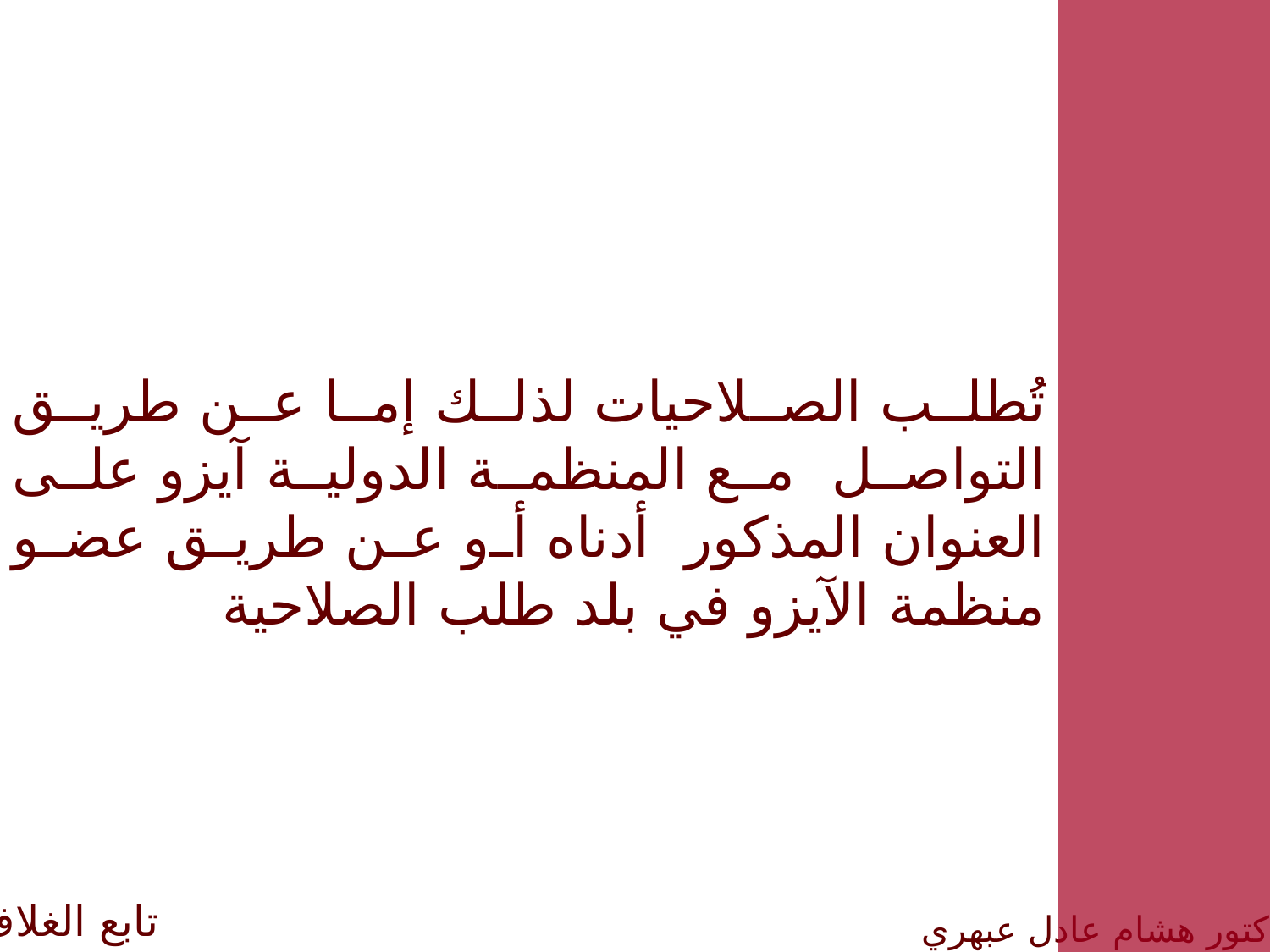

تُطلب الصلاحيات لذلك إما عن طريق التواصل  مع المنظمة الدولية آيزو على العنوان المذكور  أدناه أو عن طريق عضو منظمة الآيزو في بلد طلب الصلاحية
 تابع الغلاف
الدكتور هشام عادل عبهري